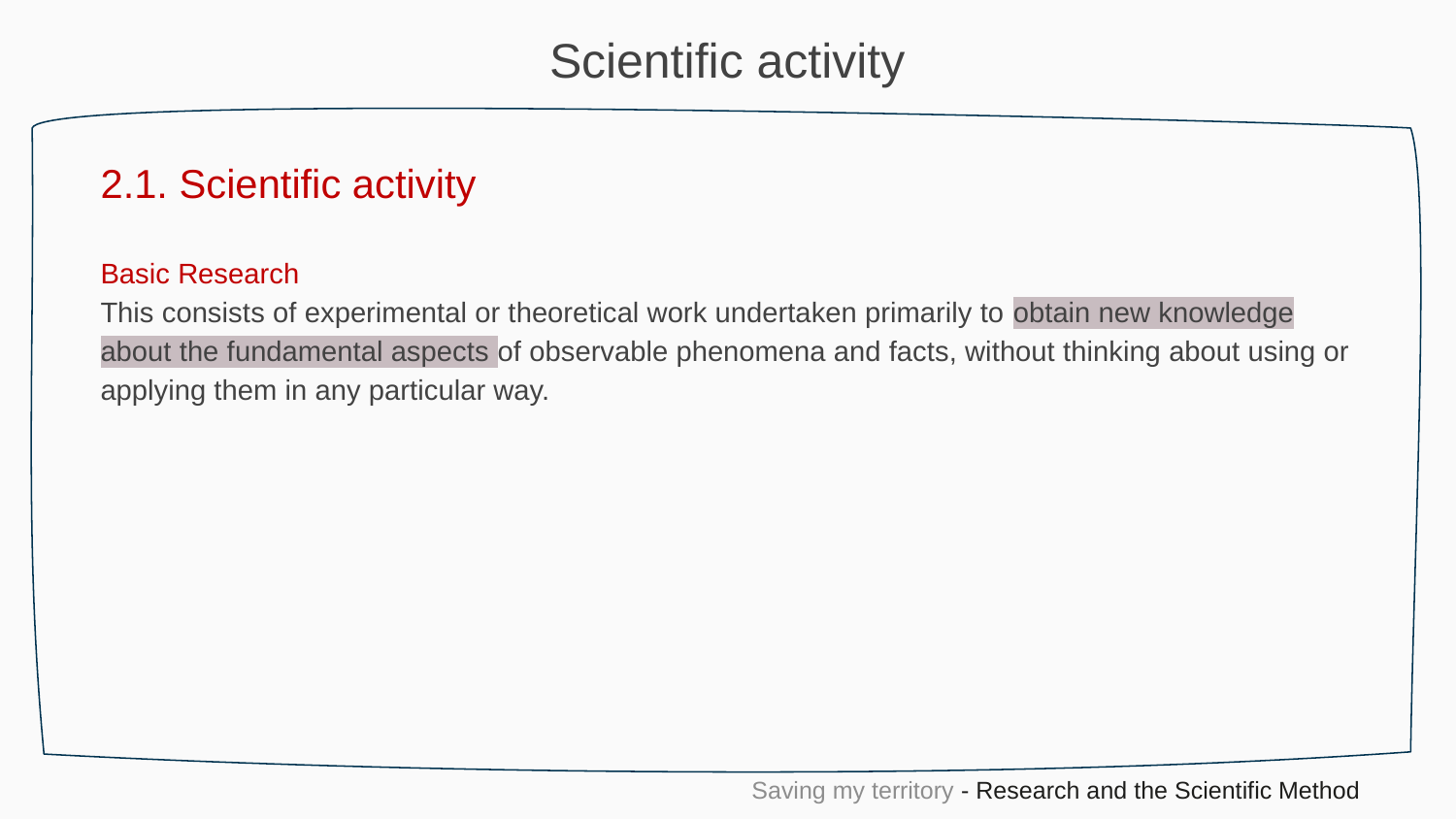

Scientific activity

2.1. Scientific activity

Basic Research
This consists of experimental or theoretical work undertaken primarily to obtain new knowledge about the fundamental aspects of observable phenomena and facts, without thinking about using or applying them in any particular way.

Saving my territory - Research and the Scientific Method